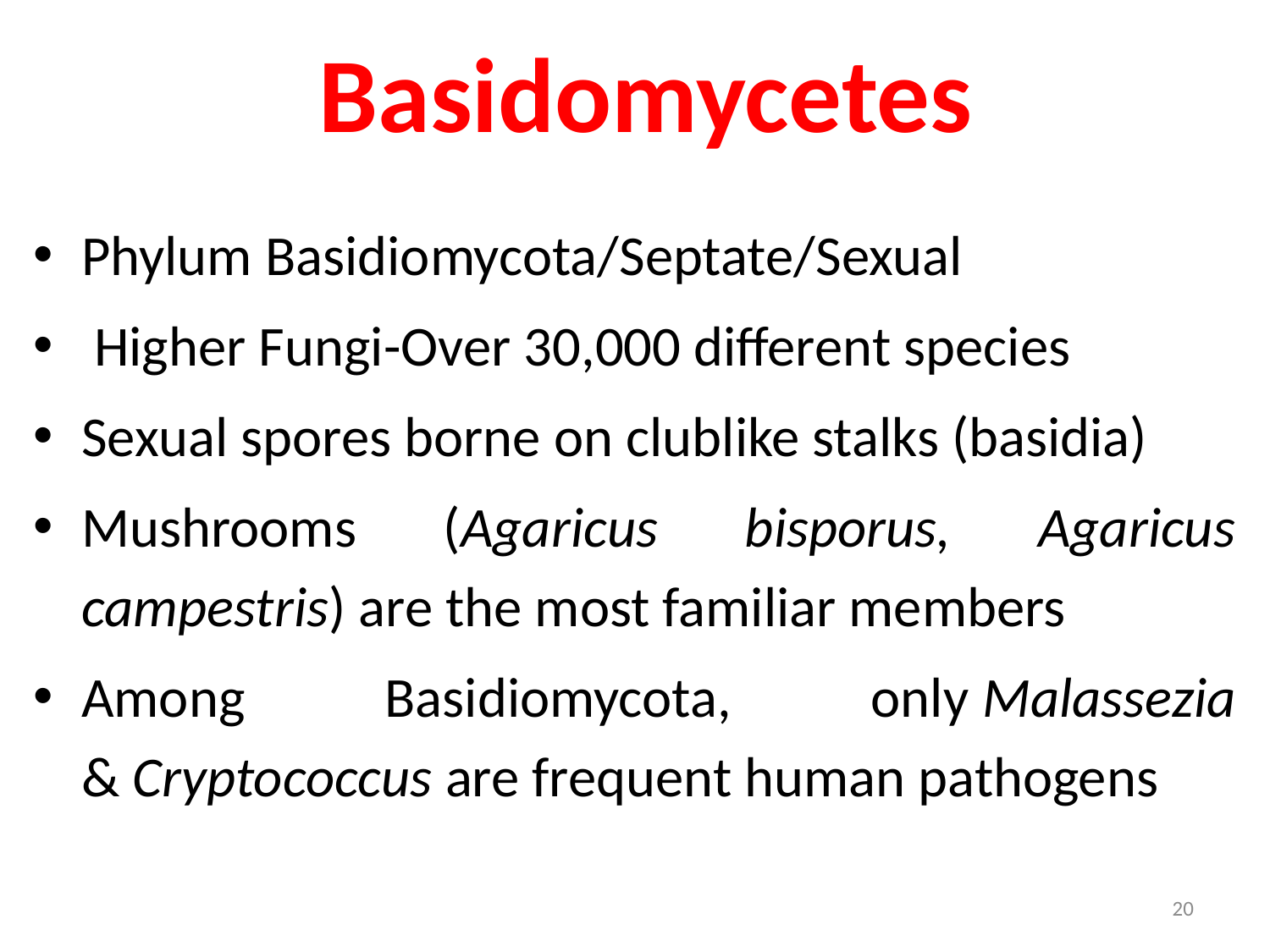

# Basidomycetes
Phylum Basidiomycota/Septate/Sexual
 Higher Fungi-Over 30,000 different species
Sexual spores borne on clublike stalks (basidia)
Mushrooms (Agaricus bisporus, Agaricus campestris) are the most familiar members
Among Basidiomycota, only Malassezia & Cryptococcus are frequent human pathogens

20